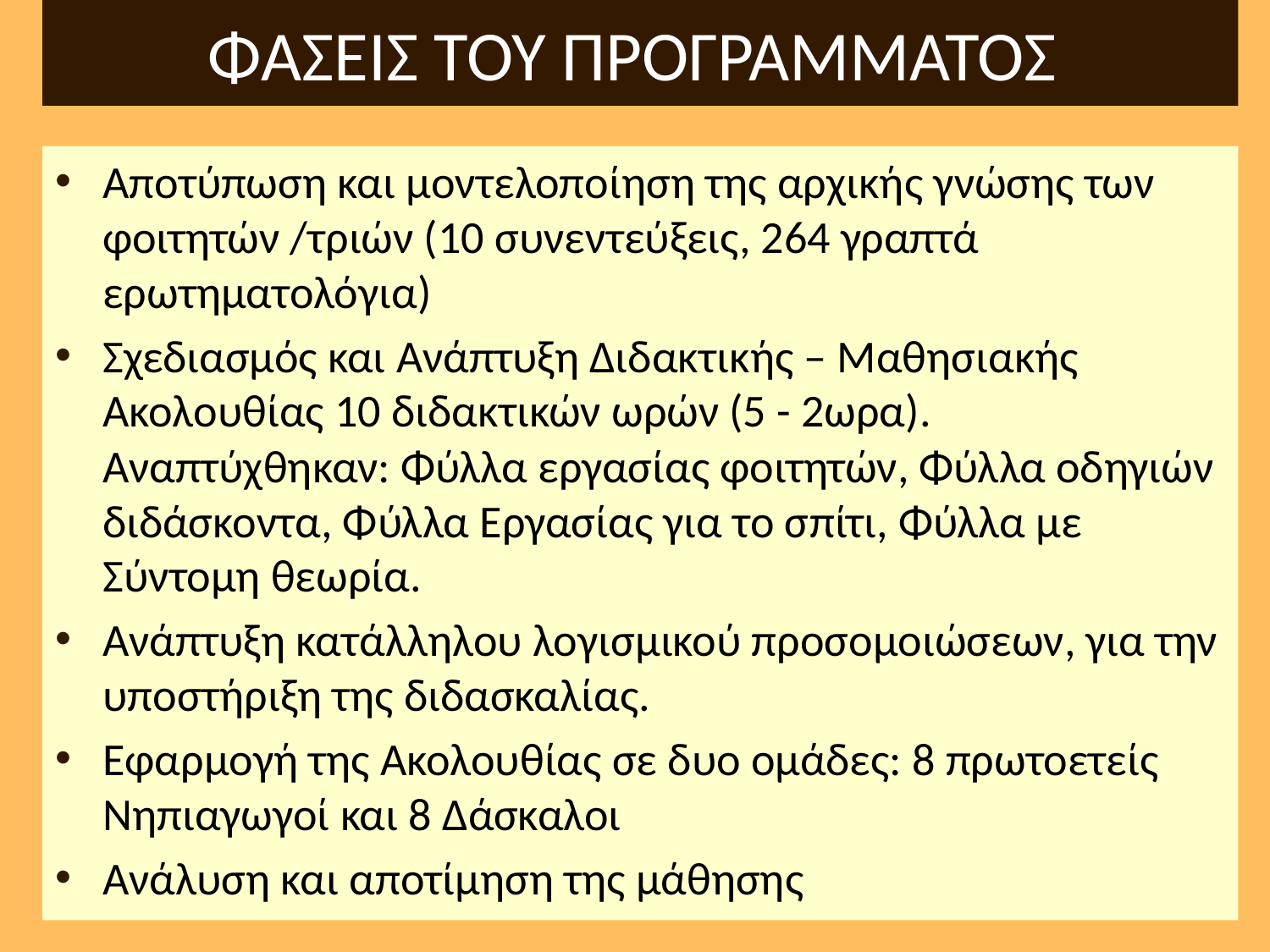

# ΦΑΣΕΙΣ ΤΟΥ ΠΡΟΓΡΑΜΜΑΤΟΣ
Αποτύπωση και μοντελοποίηση της αρχικής γνώσης των φοιτητών /τριών (10 συνεντεύξεις, 264 γραπτά ερωτηματολόγια)
Σχεδιασμός και Ανάπτυξη Διδακτικής – Μαθησιακής Ακολουθίας 10 διδακτικών ωρών (5 - 2ωρα). Αναπτύχθηκαν: Φύλλα εργασίας φοιτητών, Φύλλα οδηγιών διδάσκοντα, Φύλλα Εργασίας για το σπίτι, Φύλλα με Σύντομη θεωρία.
Ανάπτυξη κατάλληλου λογισμικού προσομοιώσεων, για την υποστήριξη της διδασκαλίας.
Εφαρμογή της Ακολουθίας σε δυο ομάδες: 8 πρωτοετείς Νηπιαγωγοί και 8 Δάσκαλοι
Ανάλυση και αποτίμηση της μάθησης